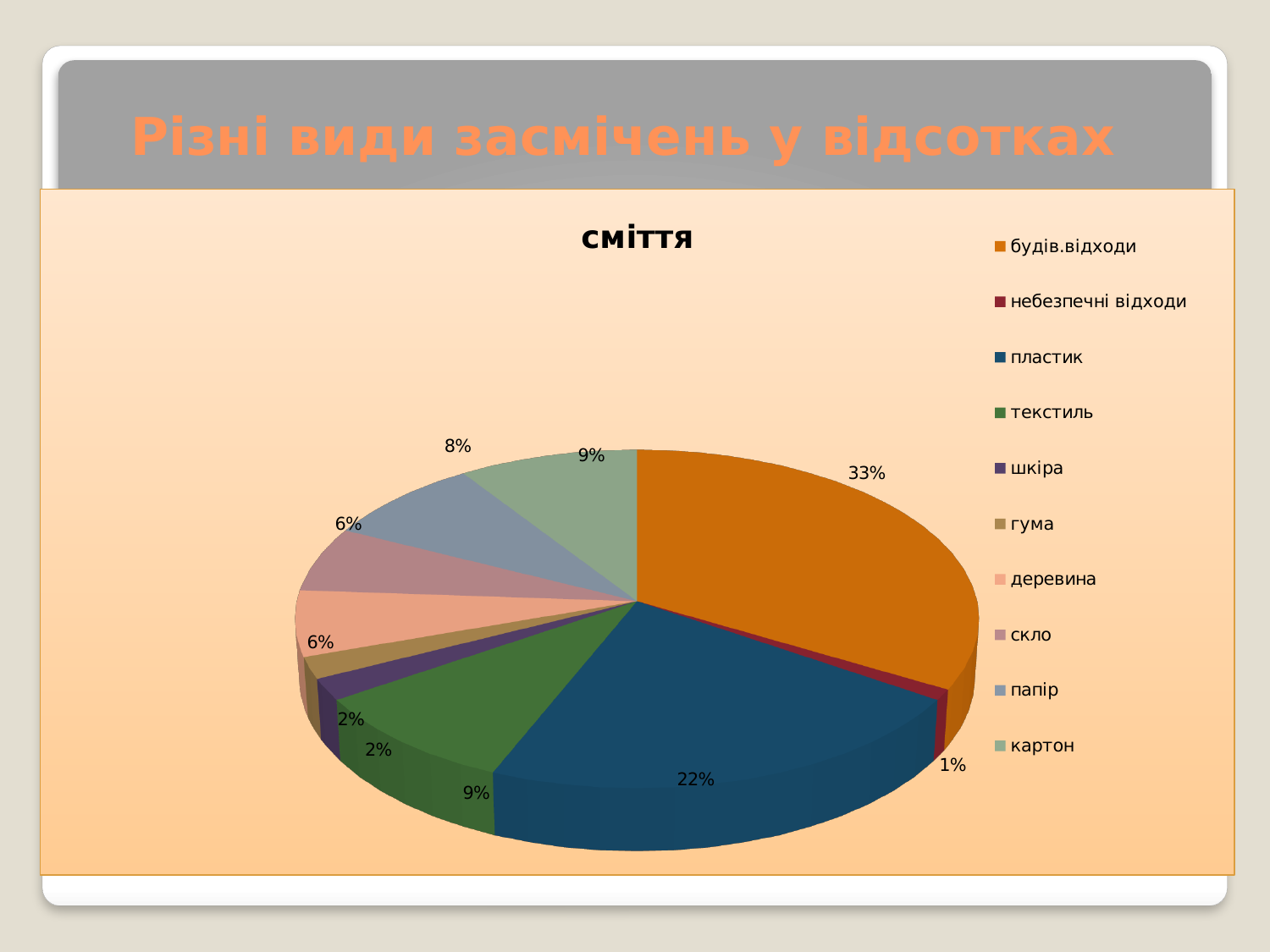

# Різні види засмічень у відсотках

[unsupported chart]